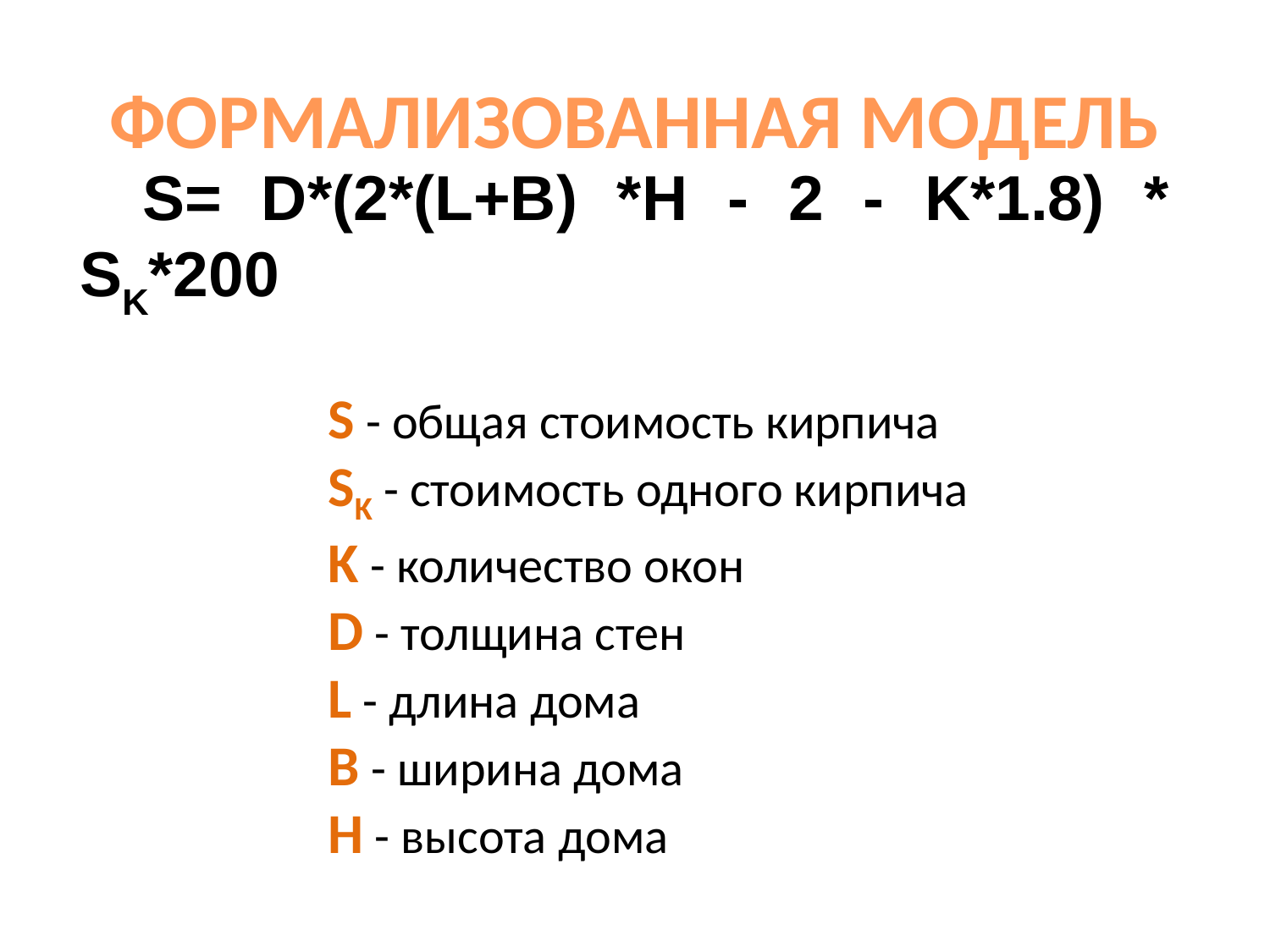

# ФОРМАЛИЗОВАННАЯ МОДЕЛЬ
S= D*(2*(L+B) *H - 2 - K*1.8) * SK*200

S - общая стоимость кирпича
SK - стоимость одного кирпича
K - количество окон
D - толщина стен
L - длина дома
B - ширина дома
H - высота дома